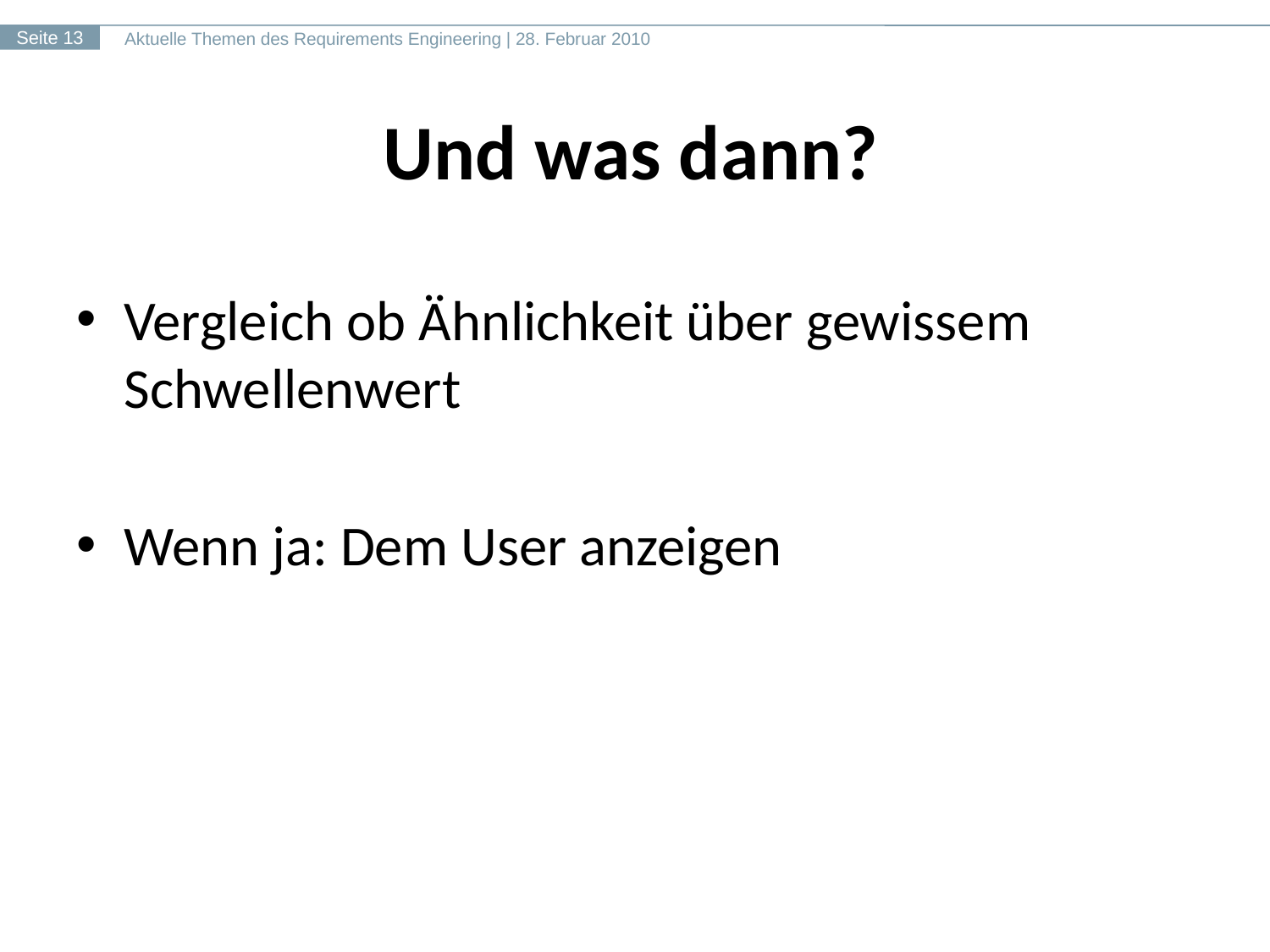

# Und was dann?
Vergleich ob Ähnlichkeit über gewissem Schwellenwert

Wenn ja: Dem User anzeigen